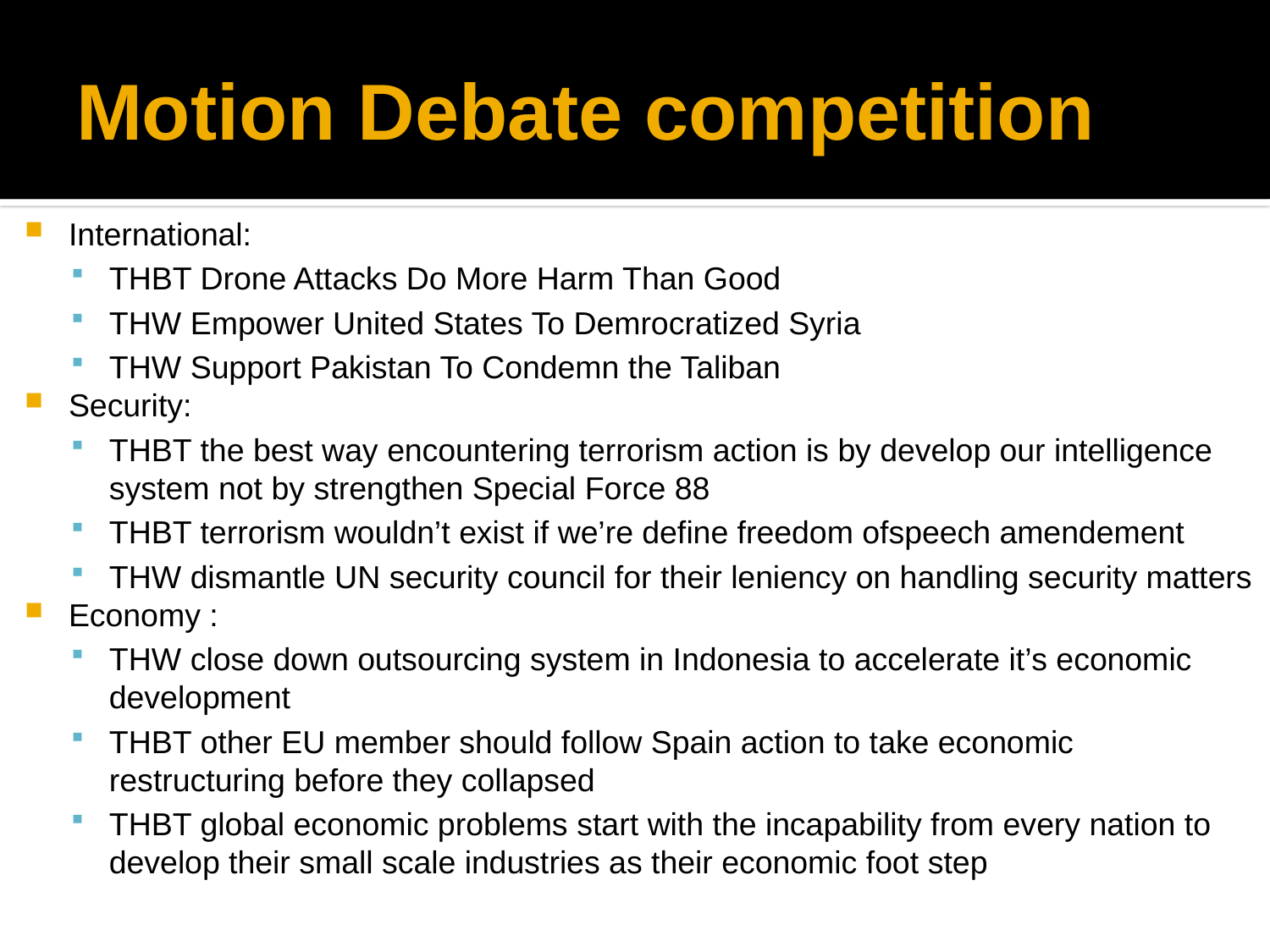

# Motion Debate competition
International:
THBT Drone Attacks Do More Harm Than Good
THW Empower United States To Demrocratized Syria
THW Support Pakistan To Condemn the Taliban
Security:
THBT the best way encountering terrorism action is by develop our intelligence system not by strengthen Special Force 88
THBT terrorism wouldn’t exist if we’re define freedom ofspeech amendement
THW dismantle UN security council for their leniency on handling security matters
Economy :
THW close down outsourcing system in Indonesia to accelerate it’s economic development
THBT other EU member should follow Spain action to take economic restructuring before they collapsed
THBT global economic problems start with the incapability from every nation to develop their small scale industries as their economic foot step